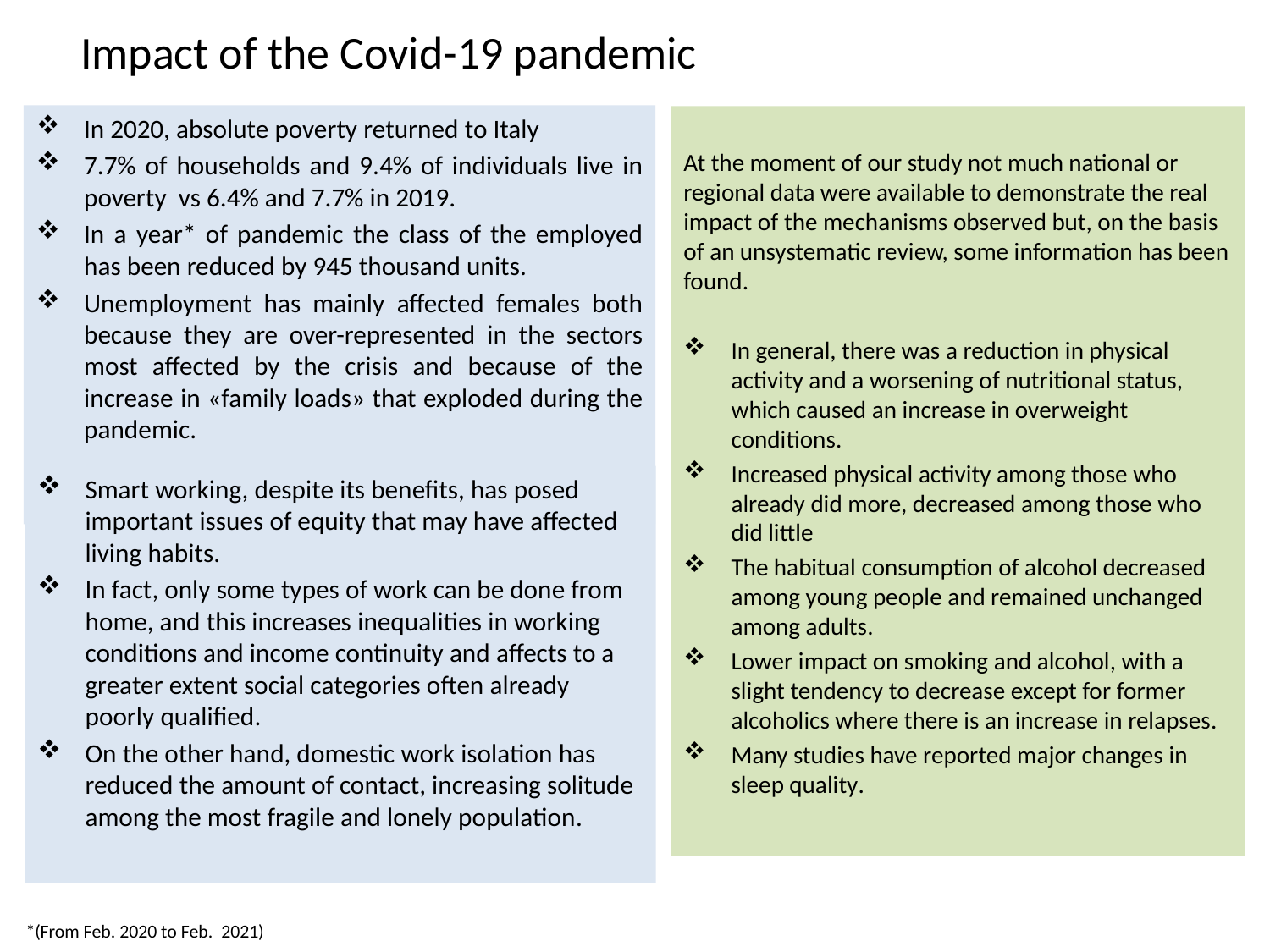

# Impact of the Covid-19 pandemic
In 2020, absolute poverty returned to Italy
7.7% of households and 9.4% of individuals live in poverty  vs 6.4% and 7.7% in 2019.
In a year* of pandemic the class of the employed has been reduced by 945 thousand units.
Unemployment has mainly affected females both because they are over-represented in the sectors most affected by the crisis and because of the increase in «family loads» that exploded during the pandemic.

At the moment of our study not much national or regional data were available to demonstrate the real impact of the mechanisms observed but, on the basis of an unsystematic review, some information has been found.

In general, there was a reduction in physical activity and a worsening of nutritional status, which caused an increase in overweight conditions.
Increased physical activity among those who already did more, decreased among those who did little
The habitual consumption of alcohol decreased among young people and remained unchanged among adults.
Lower impact on smoking and alcohol, with a slight tendency to decrease except for former alcoholics where there is an increase in relapses.
Many studies have reported major changes in sleep quality.

Smart working, despite its benefits, has posed important issues of equity that may have affected living habits.
In fact, only some types of work can be done from home, and this increases inequalities in working conditions and income continuity and affects to a greater extent social categories often already poorly qualified.
On the other hand, domestic work isolation has reduced the amount of contact, increasing solitude among the most fragile and lonely population.

*(From Feb. 2020 to Feb.  2021)